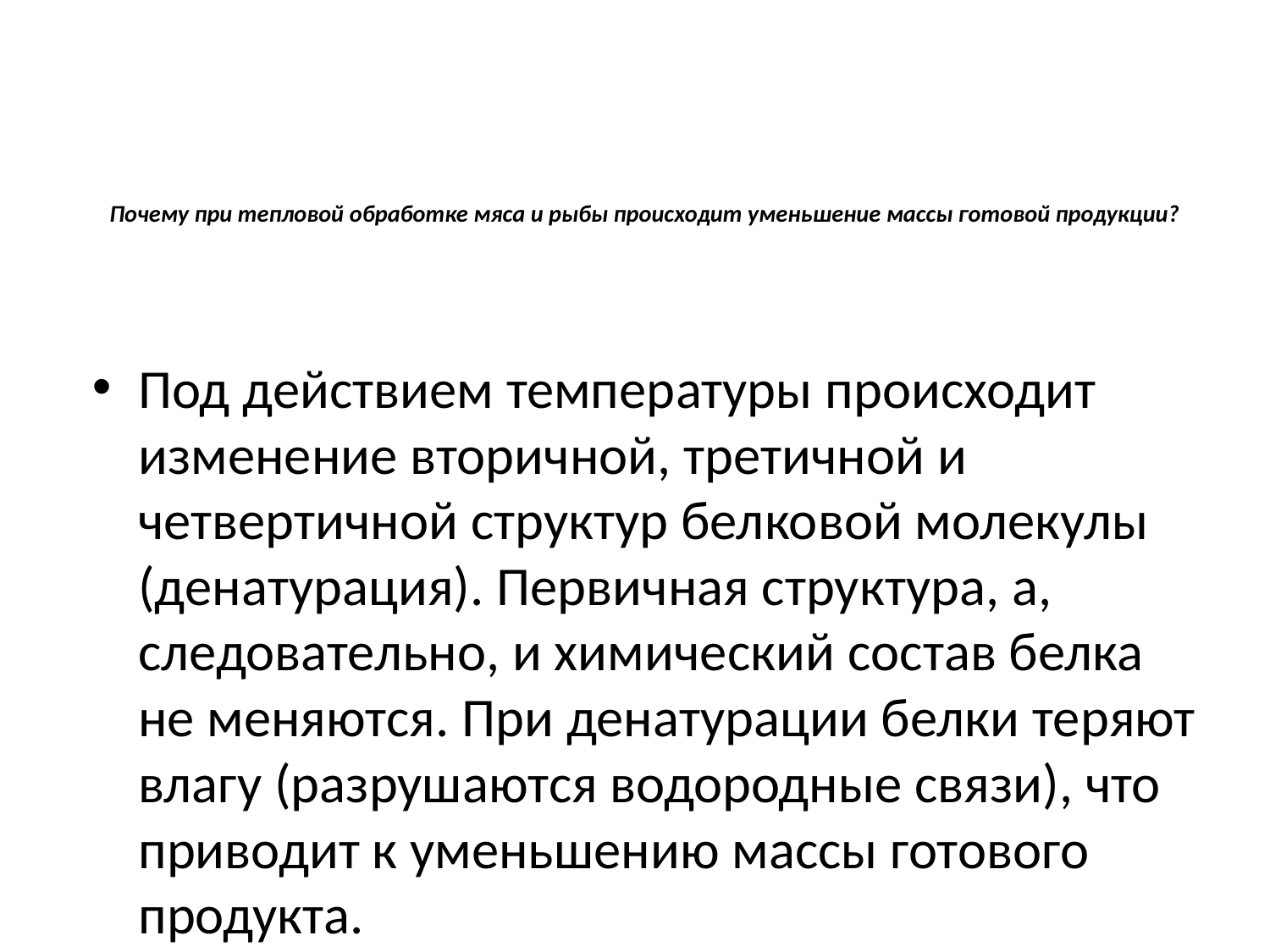

# Почему при тепловой обработке мяса и рыбы происходит уменьшение массы готовой продукции?
Под действием температуры происходит изменение вторичной, третичной и четвертичной структур белковой молекулы (денатурация). Первичная структура, а, следовательно, и химический состав белка не меняются. При денатурации белки теряют влагу (разрушаются водородные связи), что приводит к уменьшению массы готового продукта.